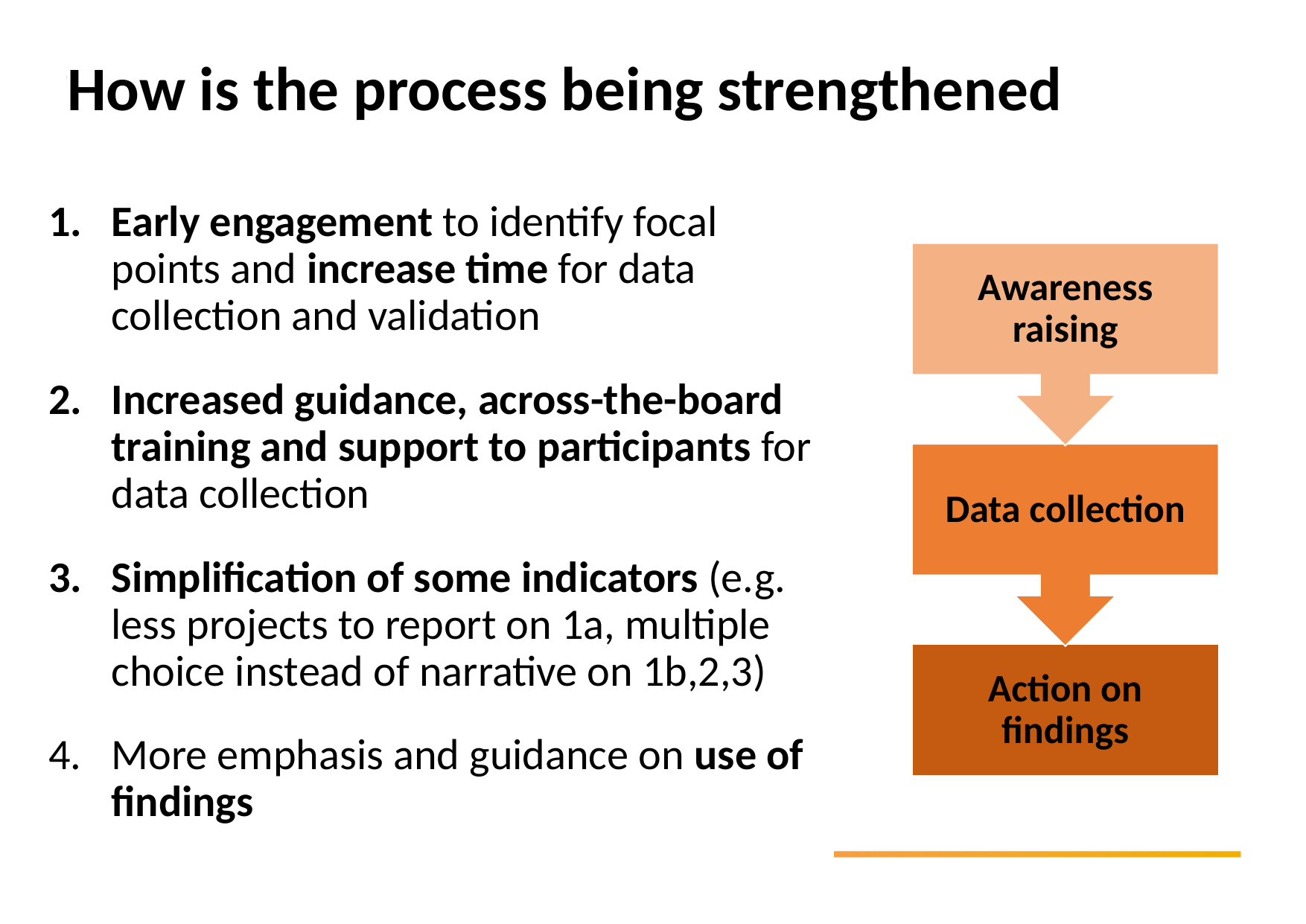

# How is the process being strengthened
Early engagement to identify focal points and increase time for data collection and validation
Increased guidance, across-the-board training and support to participants for data collection
Simplification of some indicators (e.g. less projects to report on 1a, multiple choice instead of narrative on 1b,2,3)
More emphasis and guidance on use of findings
Action on findings
Data collection
Awareness raising